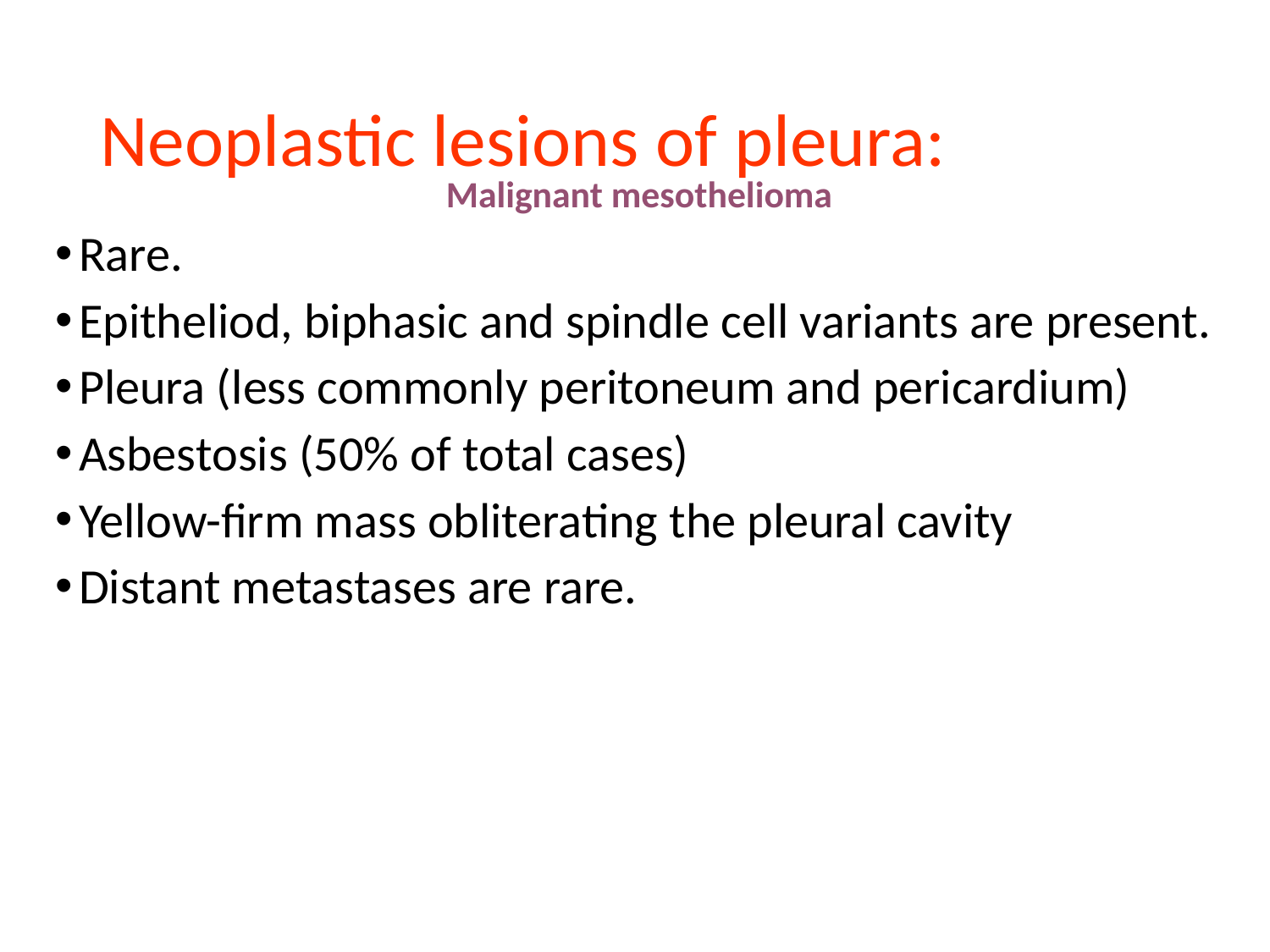

# Neoplastic lesions of pleura:
 Malignant mesothelioma
Rare.
Epitheliod, biphasic and spindle cell variants are present.
Pleura (less commonly peritoneum and pericardium)
Asbestosis (50% of total cases)
Yellow-firm mass obliterating the pleural cavity
Distant metastases are rare.